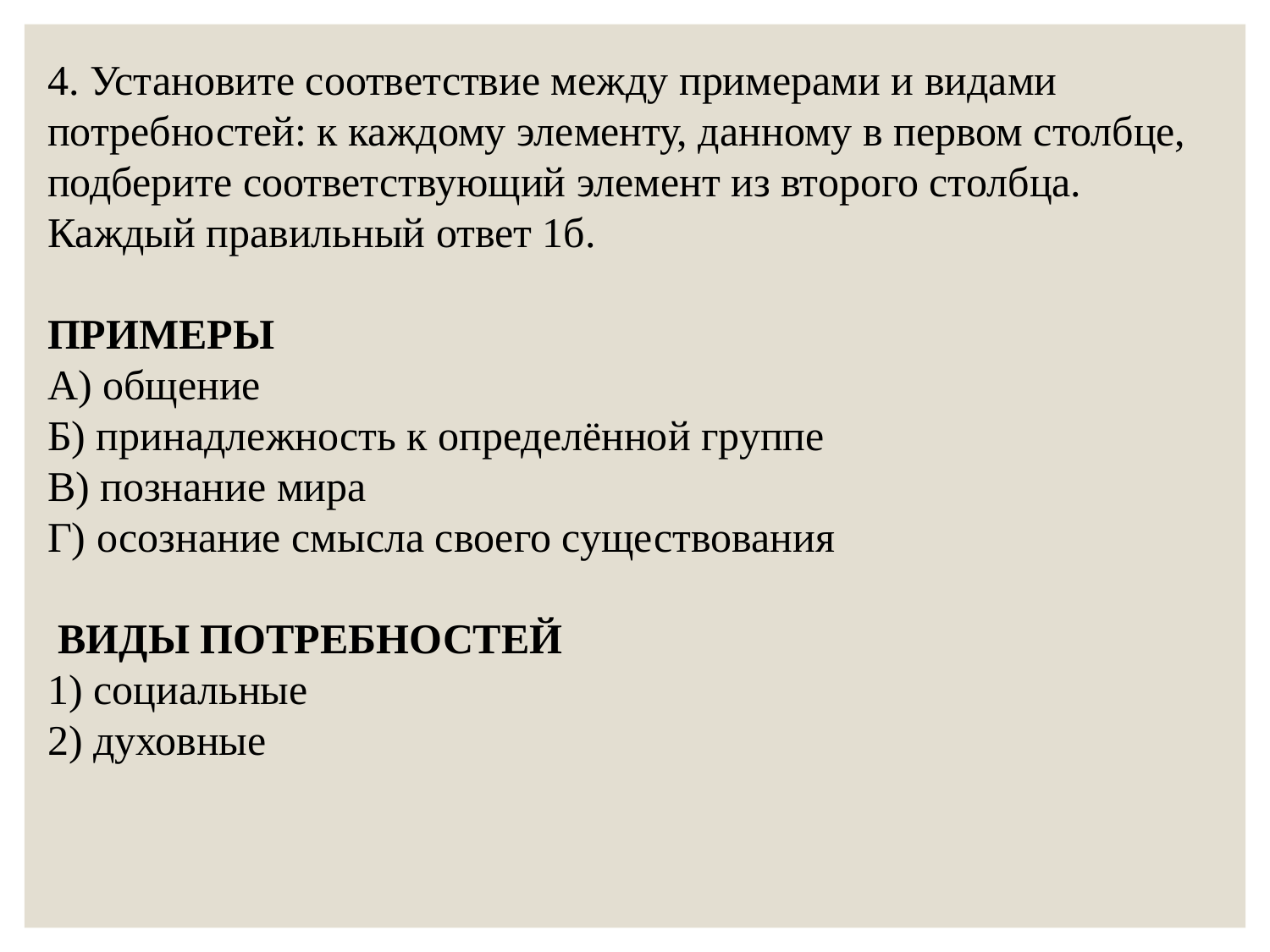

4. Установите соответствие между примерами и видами потребностей: к каждому элементу, данному в первом столбце, подберите соответствующий элемент из второго столбца.
Каждый правильный ответ 1б.

ПРИМЕРЫ
А) общение
Б) принадлежность к определённой группе
В) познание мира
Г) осознание смысла своего существования

 ВИДЫ ПОТРЕБНОСТЕЙ
1) социальные
2) духовные